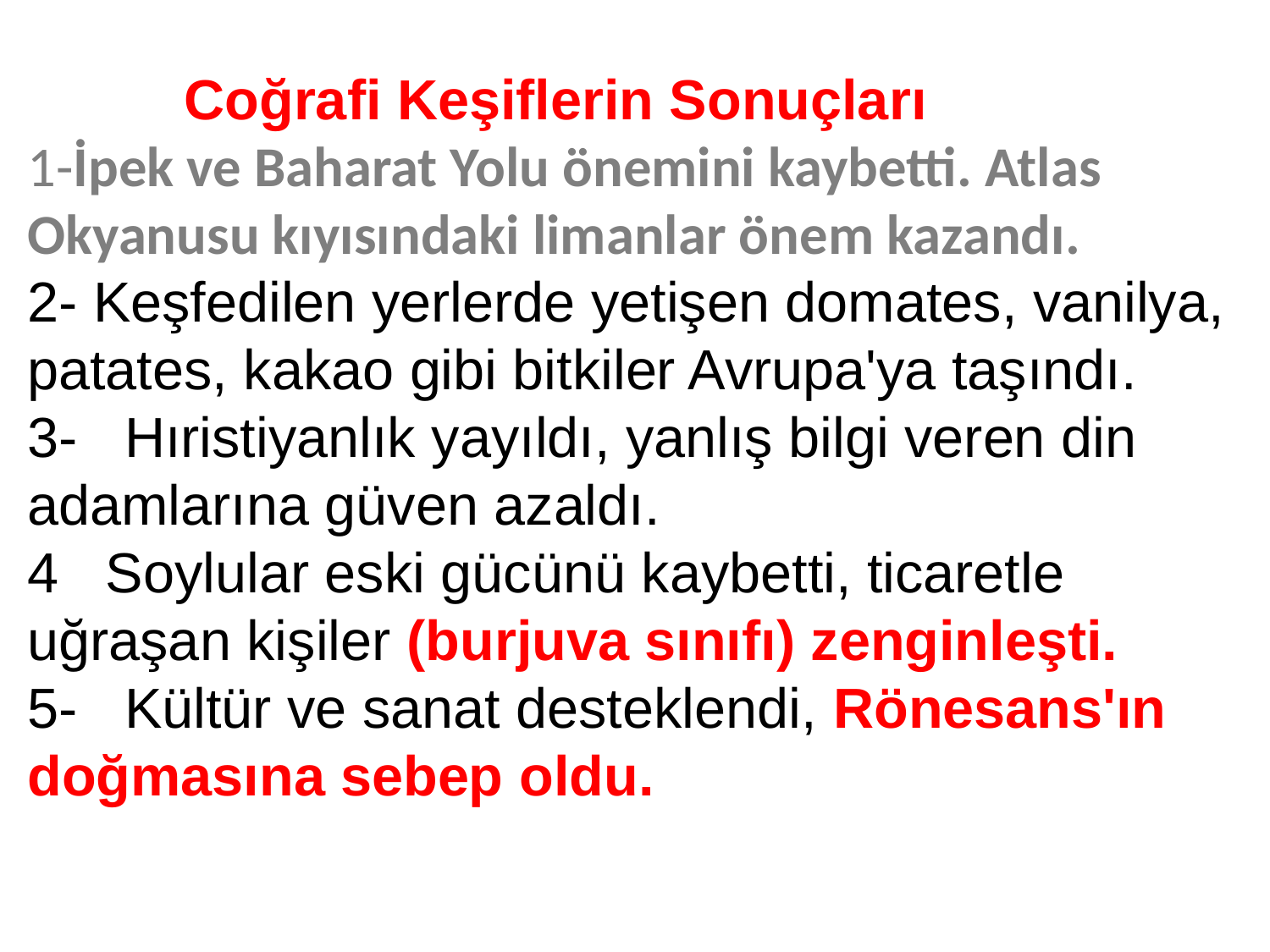

Coğrafi Keşiflerin Sonuçları
1-İpek ve Baharat Yolu önemini kaybetti. Atlas Okyanusu kıyısındaki limanlar önem kazandı.
2- Keşfedilen yerlerde yetişen domates, vanilya, patates, kakao gibi bitkiler Avrupa'ya taşındı.
3-   Hıristiyanlık yayıldı, yanlış bilgi veren din adamlarına güven azaldı.
4   Soylular eski gücünü kaybetti, ticaretle uğraşan kişiler (burjuva sınıfı) zenginleşti.
5-   Kültür ve sanat desteklendi, Rönesans'ın doğmasına sebep oldu.